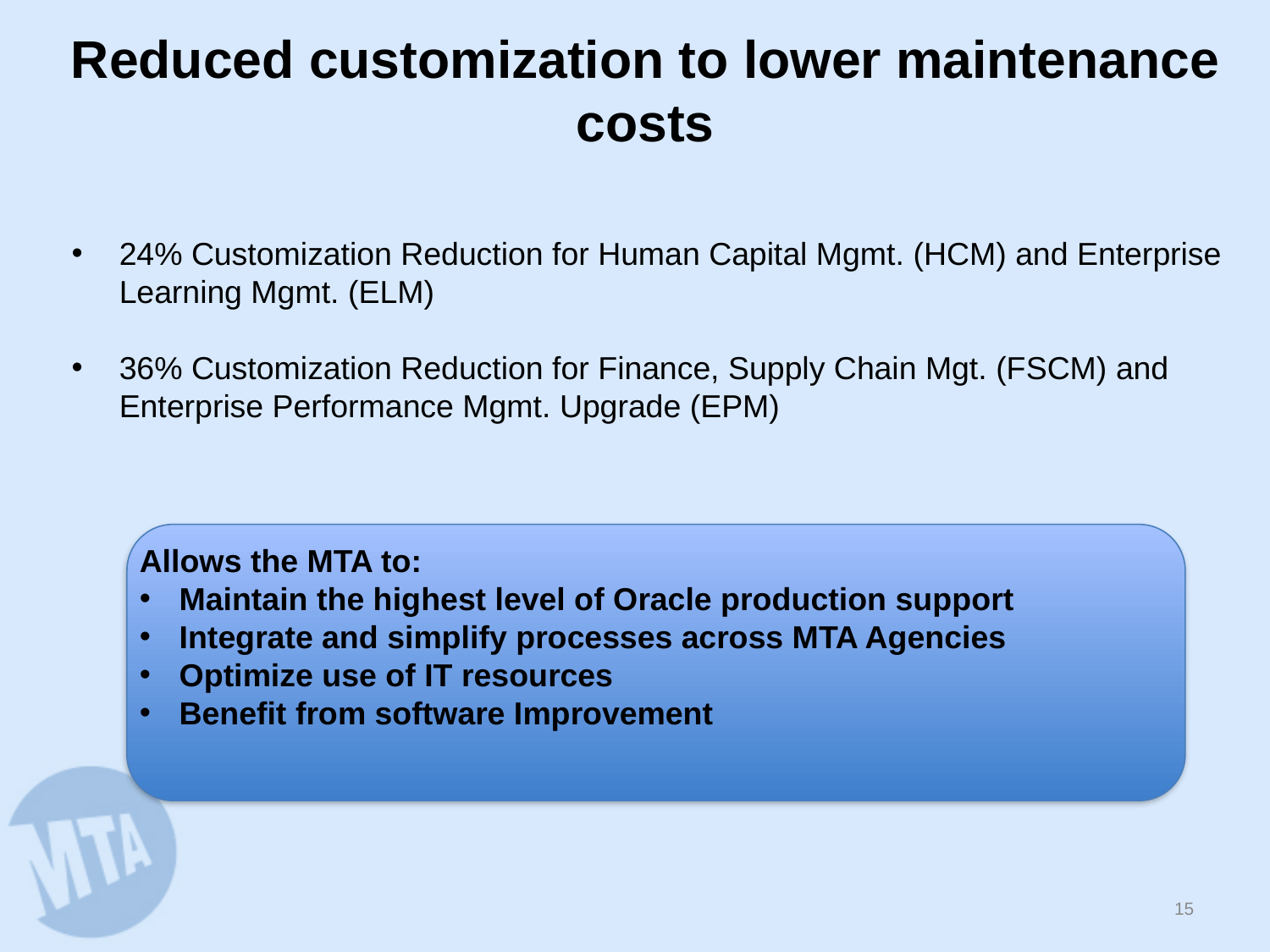

# Reduced customization to lower maintenance costs
24% Customization Reduction for Human Capital Mgmt. (HCM) and Enterprise Learning Mgmt. (ELM)

36% Customization Reduction for Finance, Supply Chain Mgt. (FSCM) and Enterprise Performance Mgmt. Upgrade (EPM)

Allows the MTA to:
Maintain the highest level of Oracle production support
Integrate and simplify processes across MTA Agencies
Optimize use of IT resources
Benefit from software Improvement

15